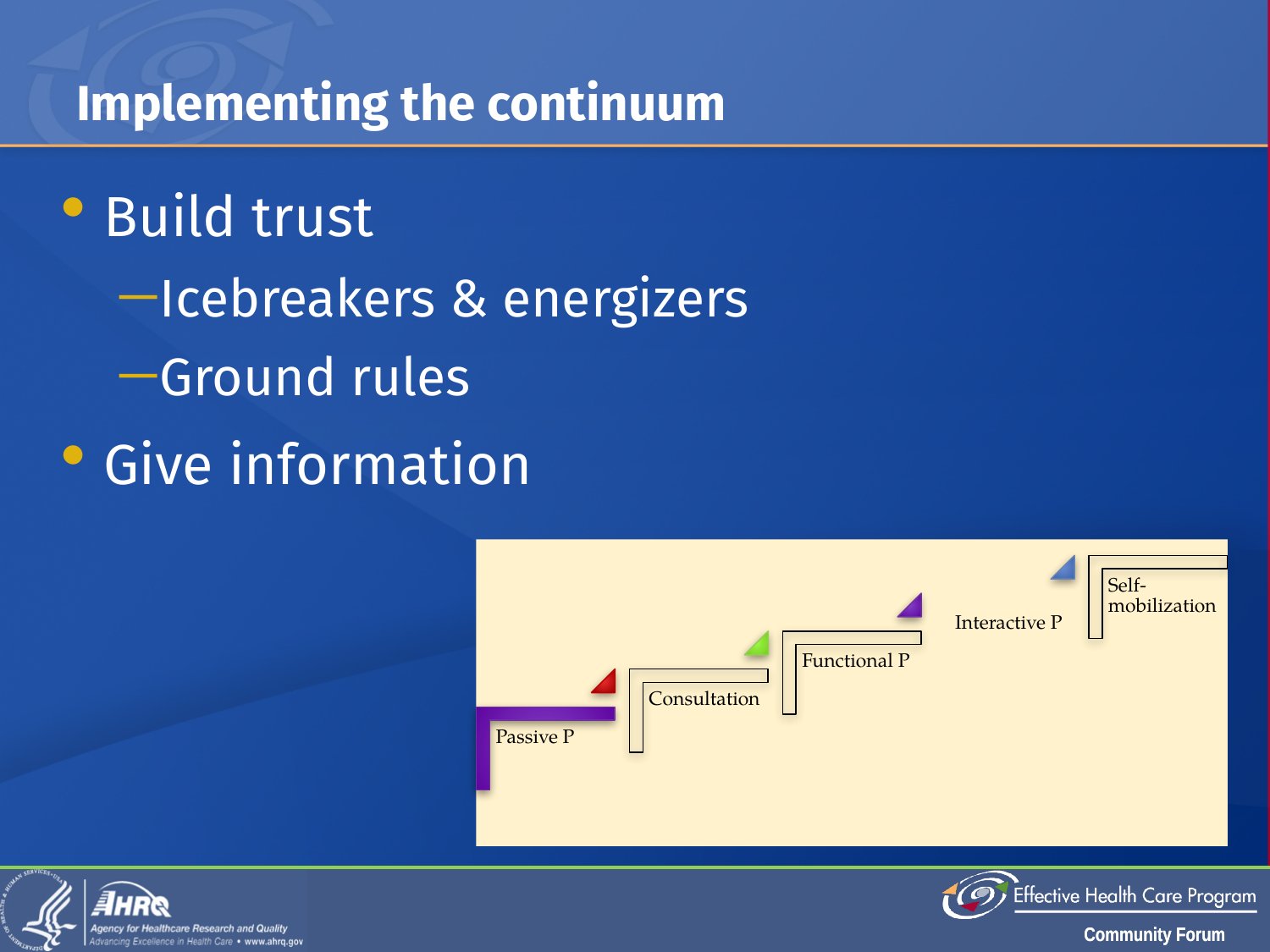

# Implementing the continuum
Build trust
Icebreakers & energizers
Ground rules
Give information

Passive P
Consultation
Functional P
Interactive P
Self-mobilization